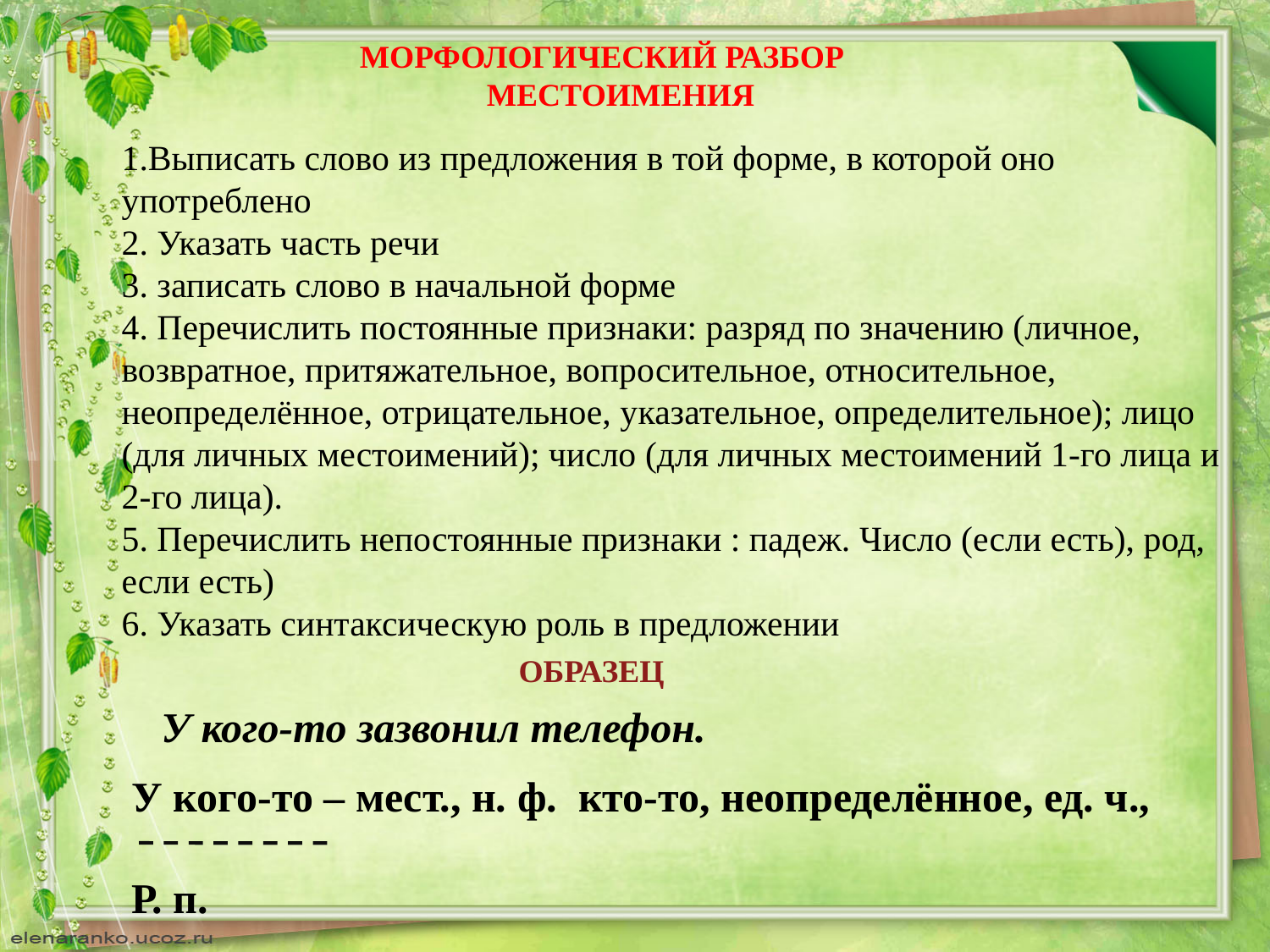

МОРФОЛОГИЧЕСКИЙ РАЗБОР
	МЕСТОИМЕНИЯ
1.Выписать слово из предложения в той форме, в которой оно употреблено
2. Указать часть речи
3. записать слово в начальной форме
4. Перечислить постоянные признаки: разряд по значению (личное, возвратное, притяжательное, вопросительное, относительное, неопределённое, отрицательное, указательное, определительное); лицо (для личных местоимений); число (для личных местоимений 1-го лица и 2-го лица).
5. Перечислить непостоянные признаки : падеж. Число (если есть), род, если есть)
6. Указать синтаксическую роль в предложении
ОБРАЗЕЦ
У кого-то зазвонил телефон.
У кого-то – мест., н. ф.  кто-то, неопределённое, ед. ч.,

Р. п.